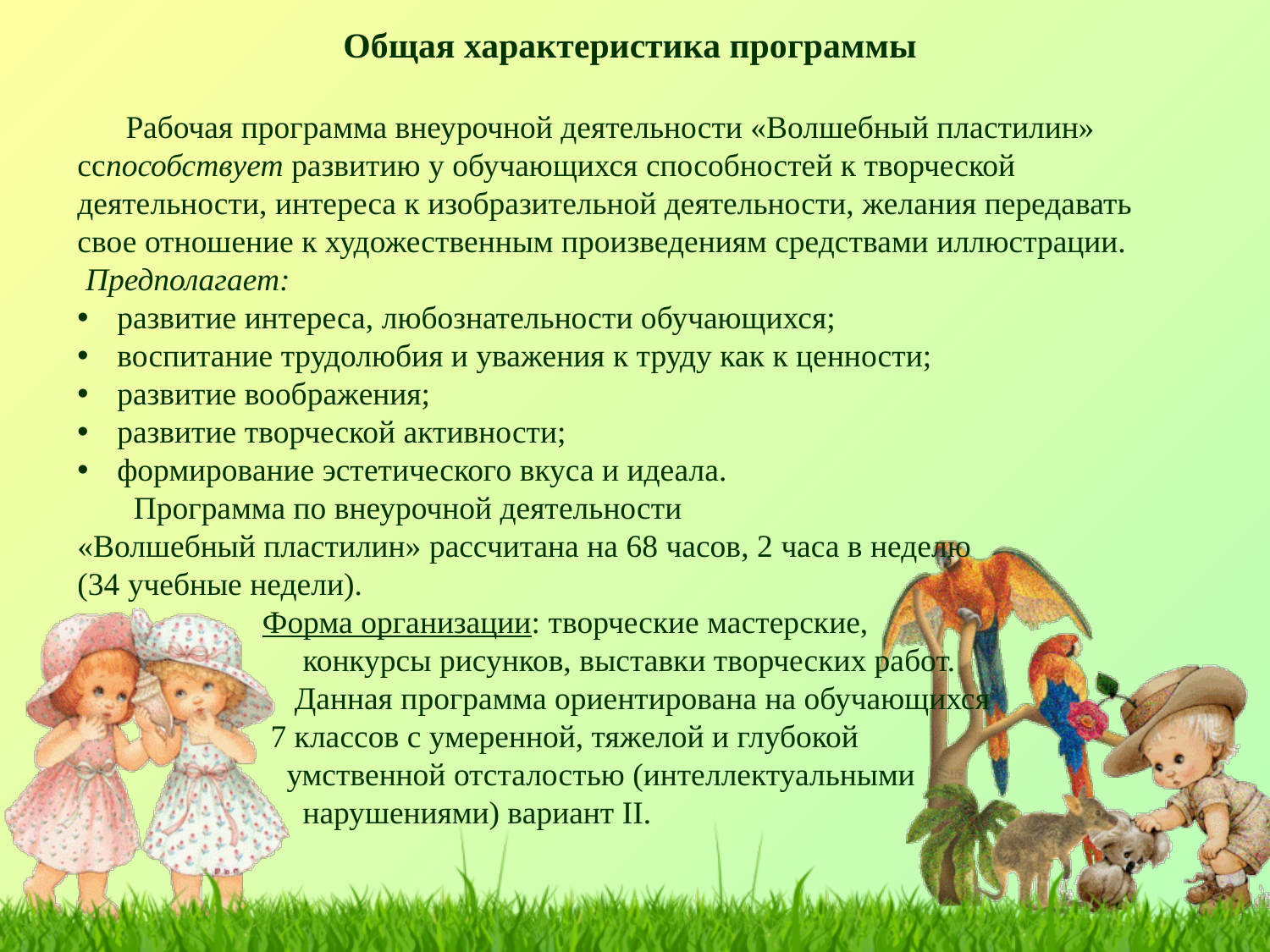

Общая характеристика программы

      Рабочая программа внеурочной деятельности «Волшебный пластилин» сспособствует развитию у обучающихся способностей к творческой деятельности, интереса к изобразительной деятельности, желания передавать свое отношение к художественным произведениям средствами иллюстрации.
 Предполагает:
развитие интереса, любознательности обучающихся;
воспитание трудолюбия и уважения к труду как к ценности;
развитие воображения;
развитие творческой активности;
формирование эстетического вкуса и идеала.
       Программа по внеурочной деятельности
«Волшебный пластилин» рассчитана на 68 часов, 2 часа в неделю
(34 учебные недели).
                       Форма организации: творческие мастерские,
                            конкурсы рисунков, выставки творческих работ.
                           Данная программа ориентирована на обучающихся
                        7 классов с умеренной, тяжелой и глубокой
                          умственной отсталостью (интеллектуальными
                            нарушениями) вариант II.